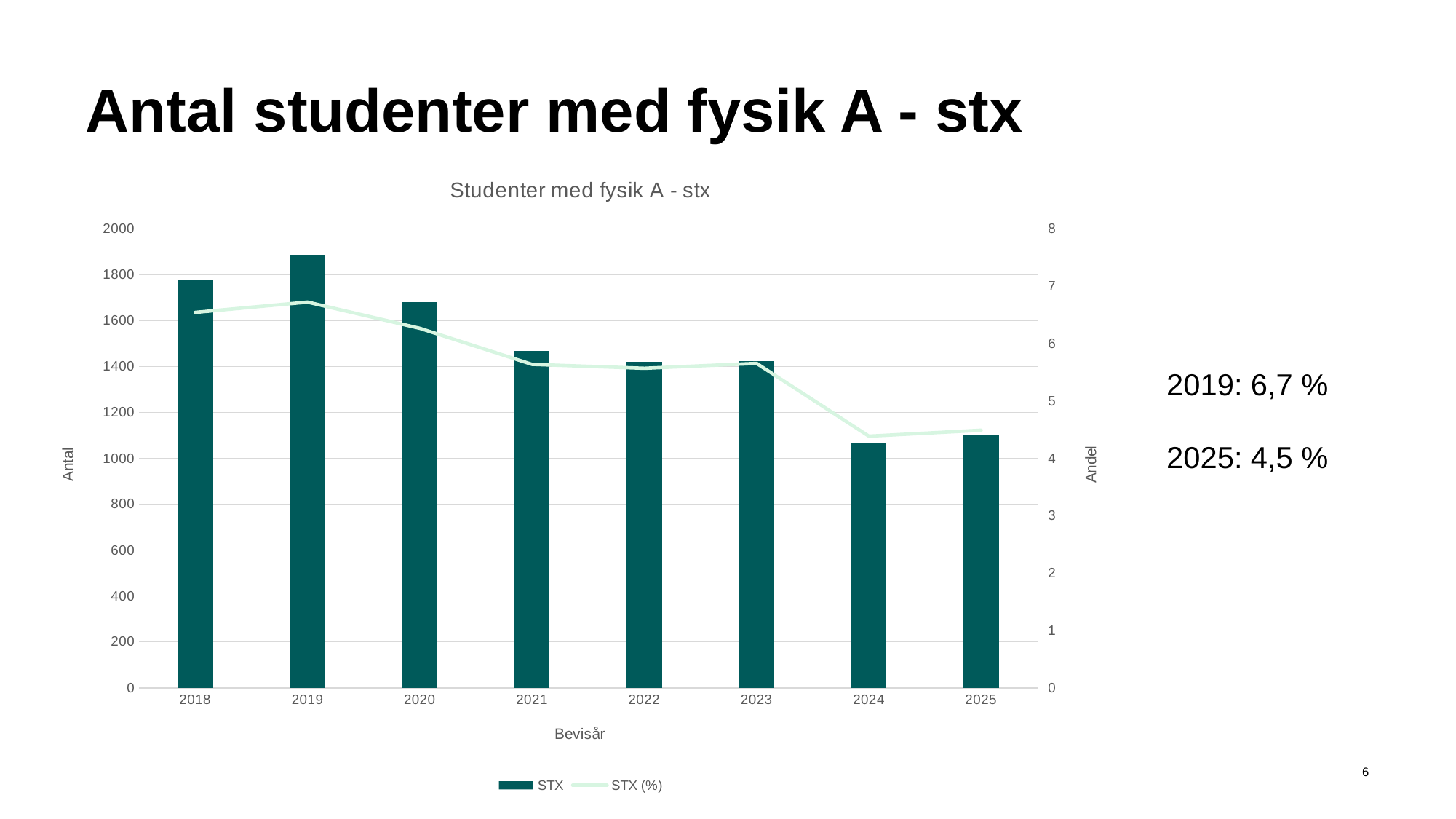

# Antal studenter med fysik A - stx

### Chart: Studenter med fysik A - stx

| Category | STX | STX (%) |
|---|---|---|
| 2018 | 1779.0 | 6.545976377083564 |
| 2019 | 1889.0 | 6.725531384626339 |
| 2020 | 1682.0 | 6.268400849699997 |
| 2021 | 1470.0 | 5.639746786878956 |
| 2022 | 1420.0 | 5.571905042181675 |
| 2023 | 1424.0 | 5.65730404036391 |
| 2024 | 1070.0 | 4.388123359580052 |
| 2025 | 1103.0 | 4.491408095121752 |
2019: 6,7 %

2025: 4,5 %
6